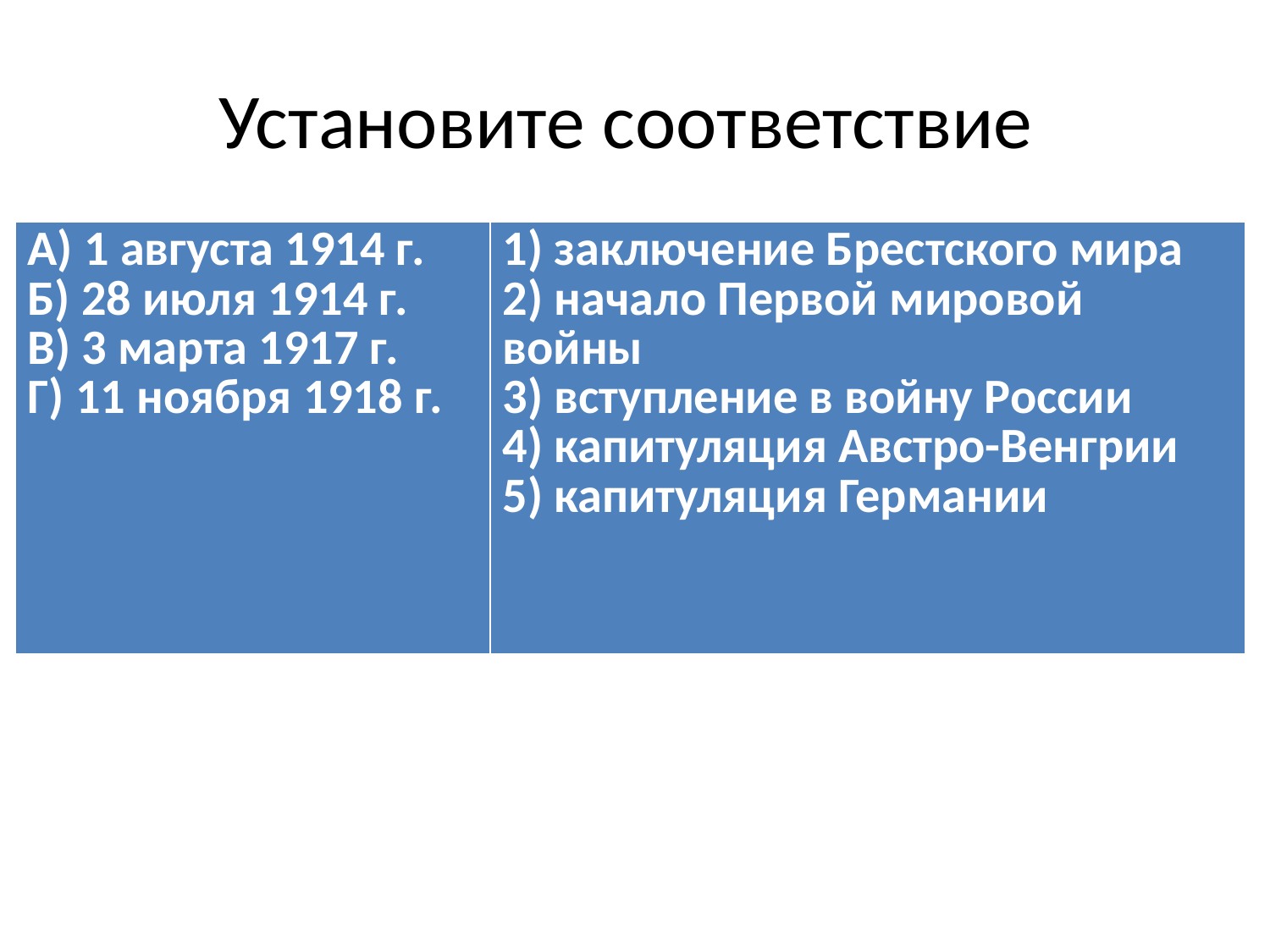

# Установите соответствие
| А) 1 августа 1914 г. Б) 28 июля 1914 г. В) 3 марта 1917 г. Г) 11 ноября 1918 г. | 1) заключение Брестского мира 2) начало Первой мировой войны 3) вступление в войну России 4) капитуляция Австро-Венгрии 5) капитуляция Германии |
| --- | --- |